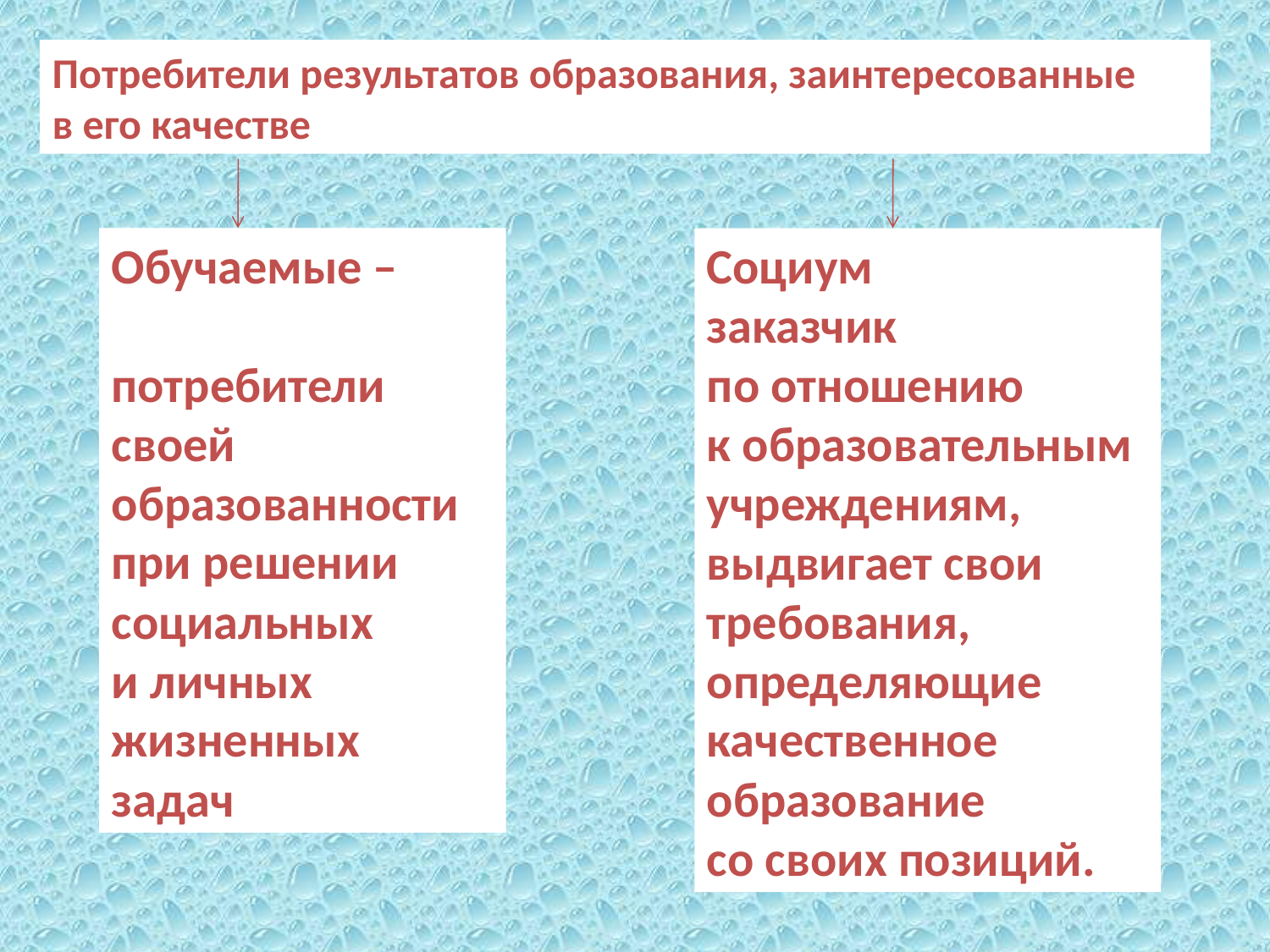

Потребители результатов образования, заинтересованные в его качестве
Обучаемые –

потребители своей образованности при решении социальных и личных жизненных задач
Социум
заказчик по отношению к образовательным учреждениям, выдвигает свои требования, определяющие качественное образование со своих позиций.